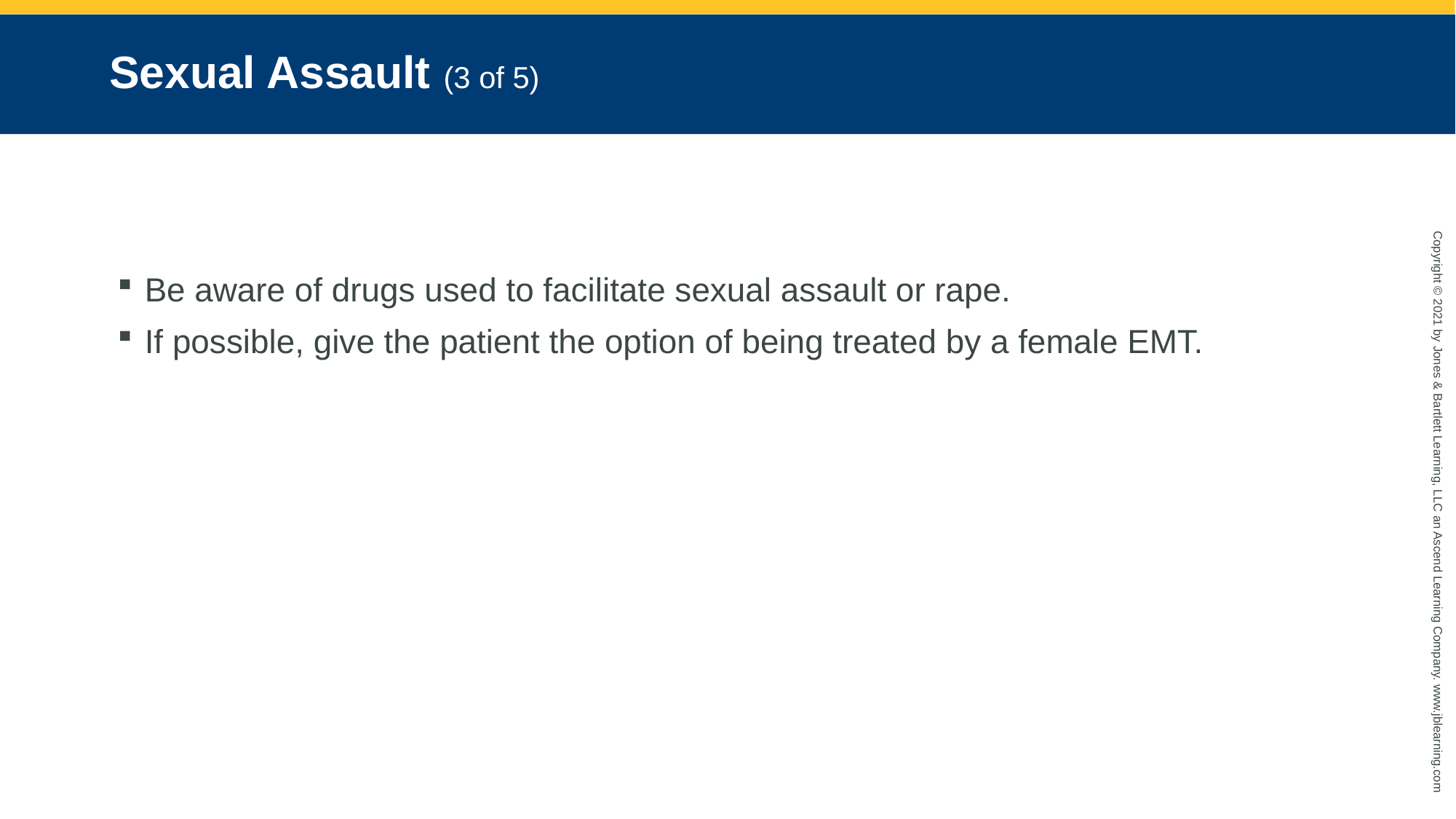

# Sexual Assault (3 of 5)
Be aware of drugs used to facilitate sexual assault or rape.
If possible, give the patient the option of being treated by a female EMT.